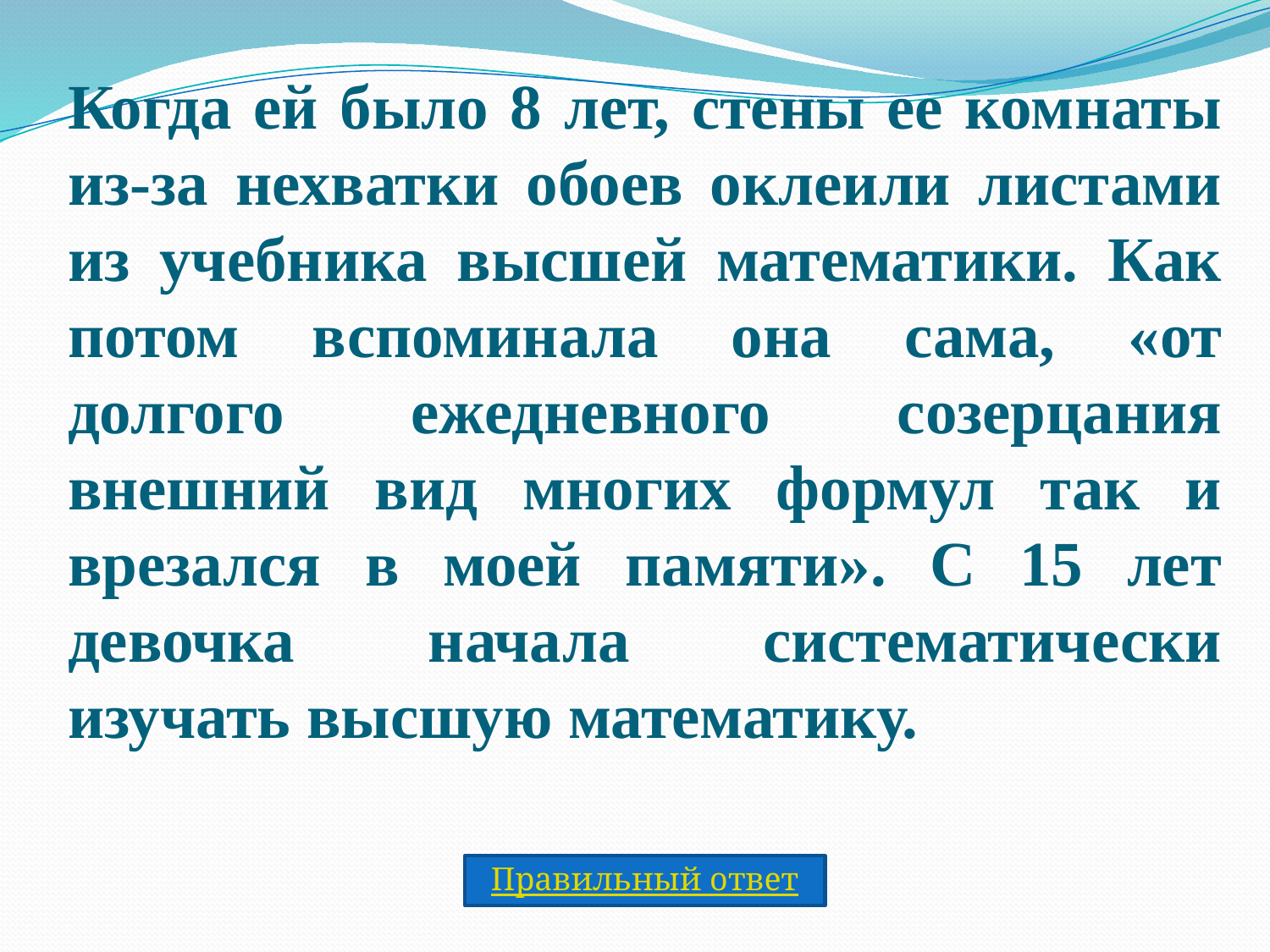

Когда ей было 8 лет, стены ее комнаты из-за нехватки обоев оклеили листами из учебника высшей математики. Как потом вспоминала она сама, «от долгого ежедневного созерцания внешний вид многих формул так и врезался в моей памяти». С 15 лет девочка начала систематически изучать высшую математику.
Правильный ответ